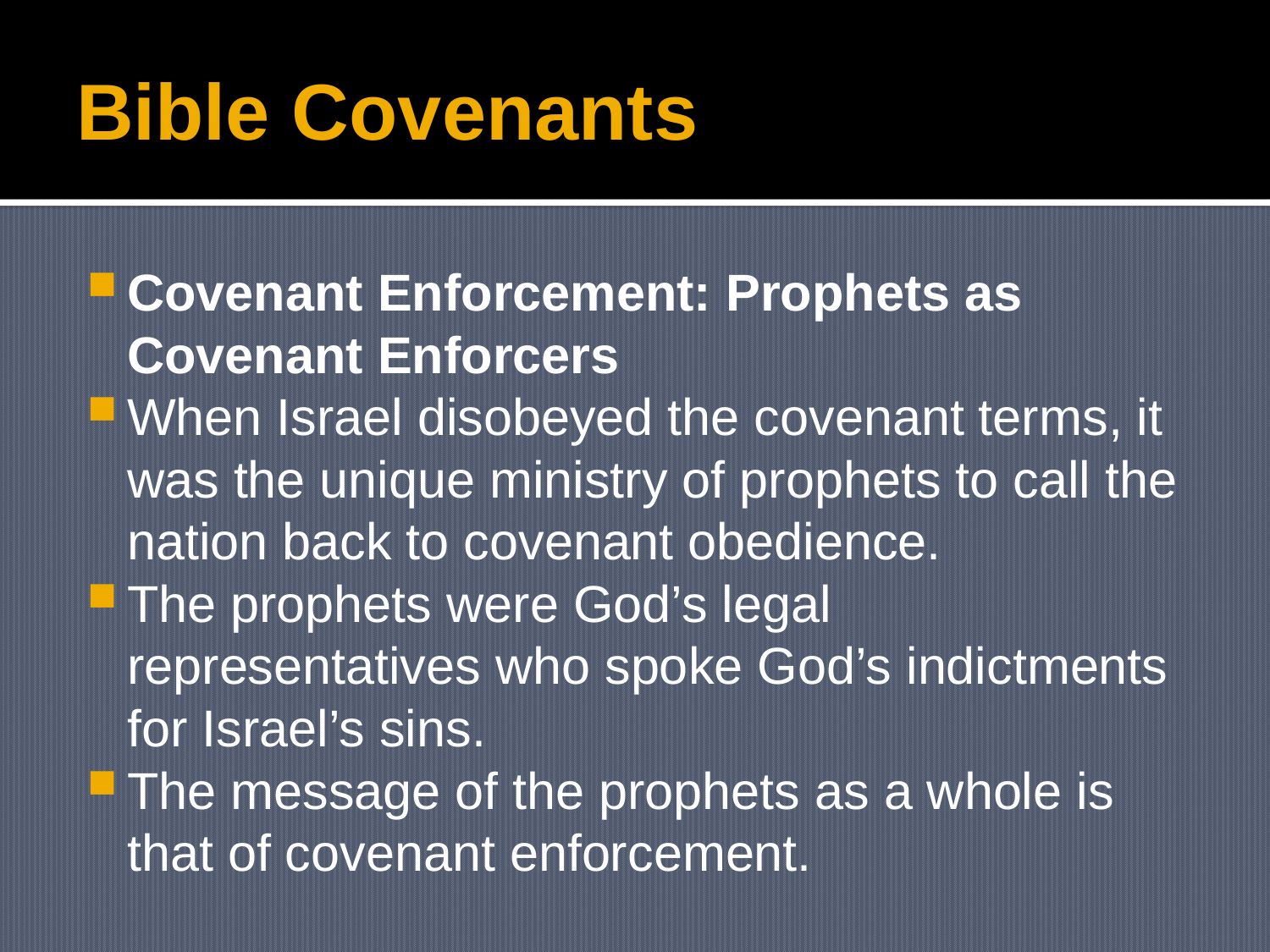

# Bible Covenants
Covenant Enforcement: Prophets as Covenant Enforcers
When Israel disobeyed the covenant terms, it was the unique ministry of prophets to call the nation back to covenant obedience.
The prophets were God’s legal representatives who spoke God’s indictments for Israel’s sins.
The message of the prophets as a whole is that of covenant enforcement.